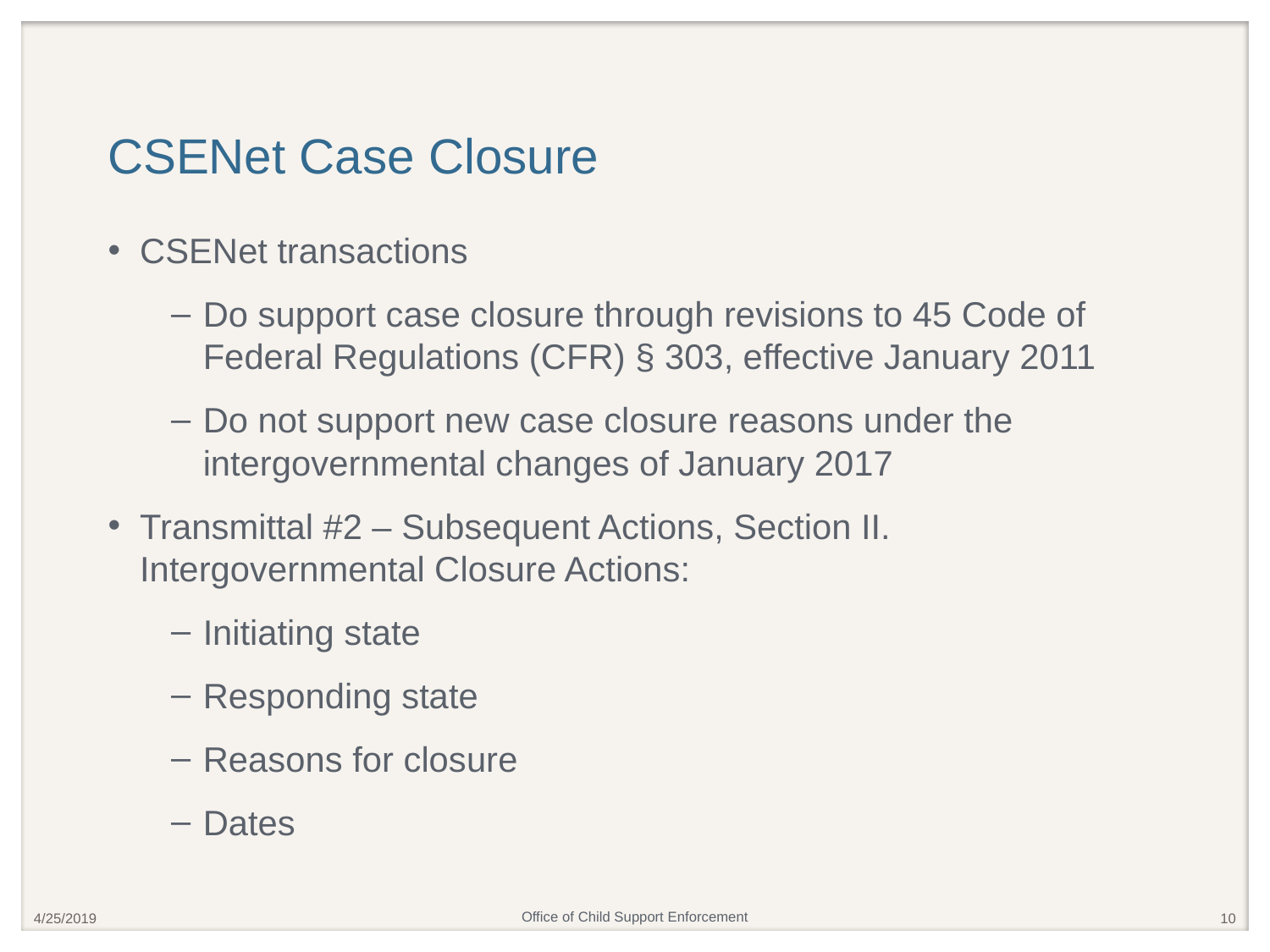

# CSENet Case Closure
CSENet transactions
Do support case closure through revisions to 45 Code of Federal Regulations (CFR) § 303, effective January 2011
Do not support new case closure reasons under the intergovernmental changes of January 2017
Transmittal #2 – Subsequent Actions, Section II. Intergovernmental Closure Actions:
Initiating state
Responding state
Reasons for closure
Dates
4/25/2019
10